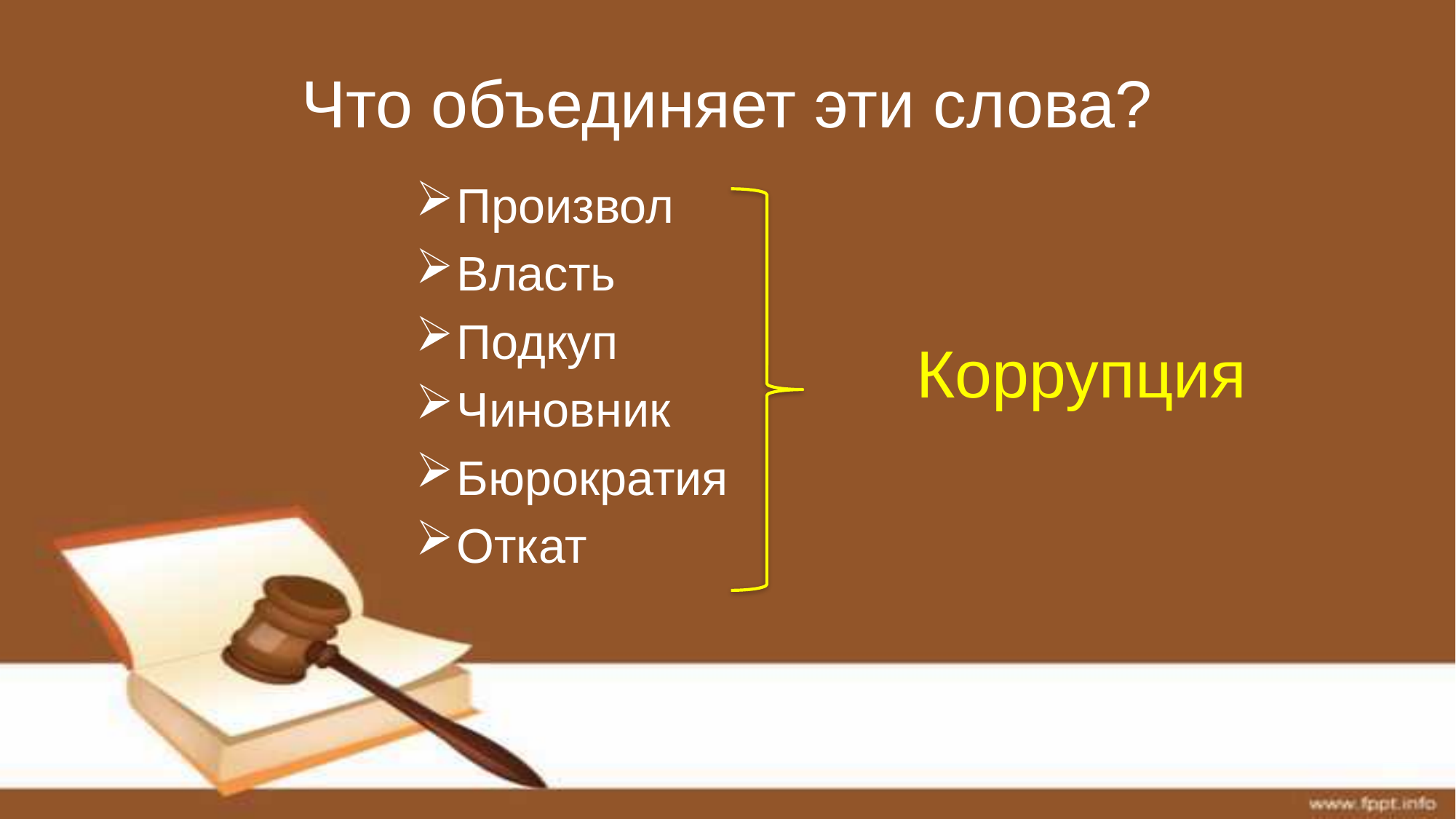

# Что объединяет эти слова?
Произвол
Власть
Подкуп
Чиновник
Бюрократия
Откат

Коррупция